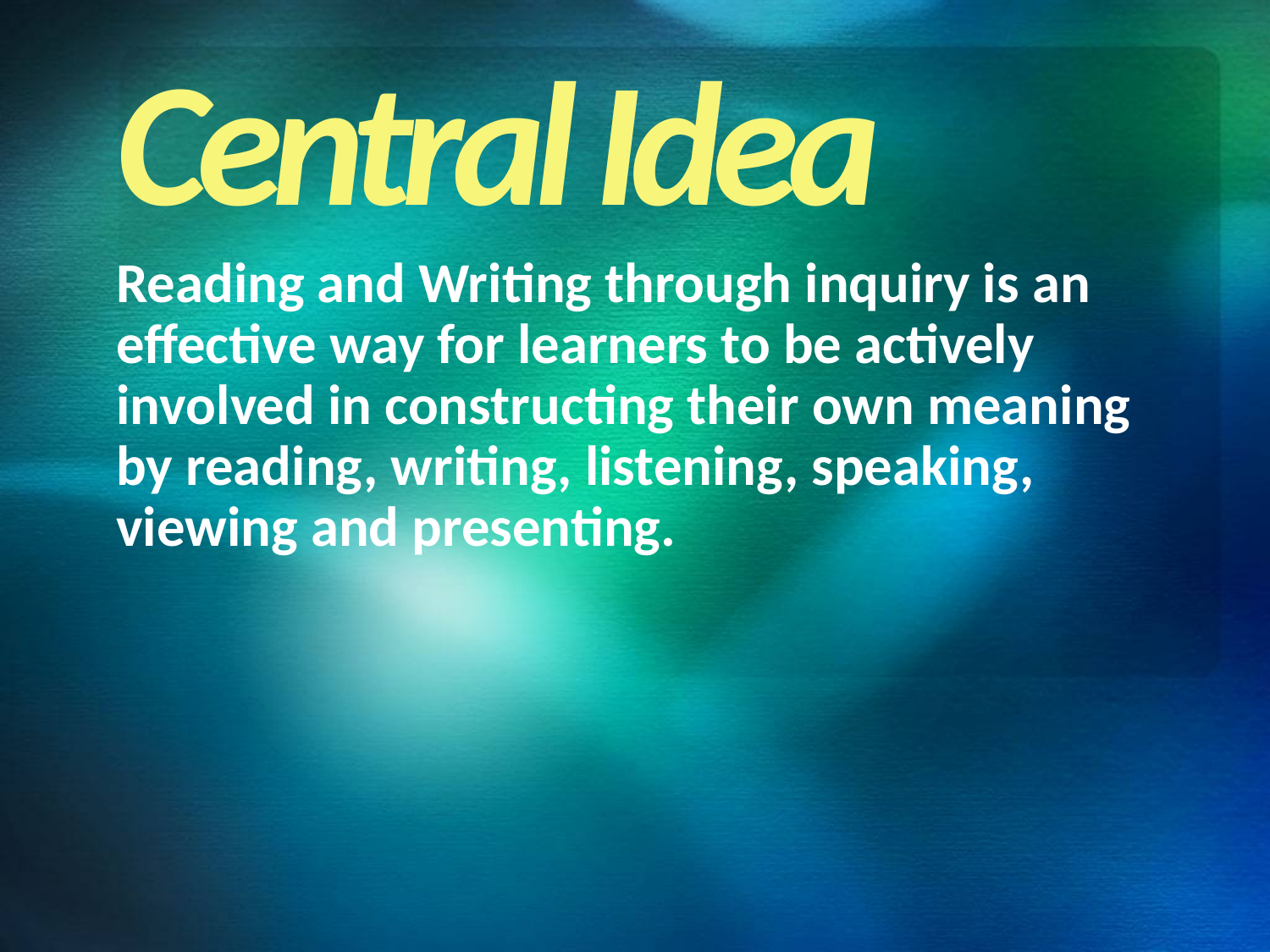

Central Idea
Reading and Writing through inquiry is an effective way for learners to be actively involved in constructing their own meaning by reading, writing, listening, speaking, viewing and presenting.